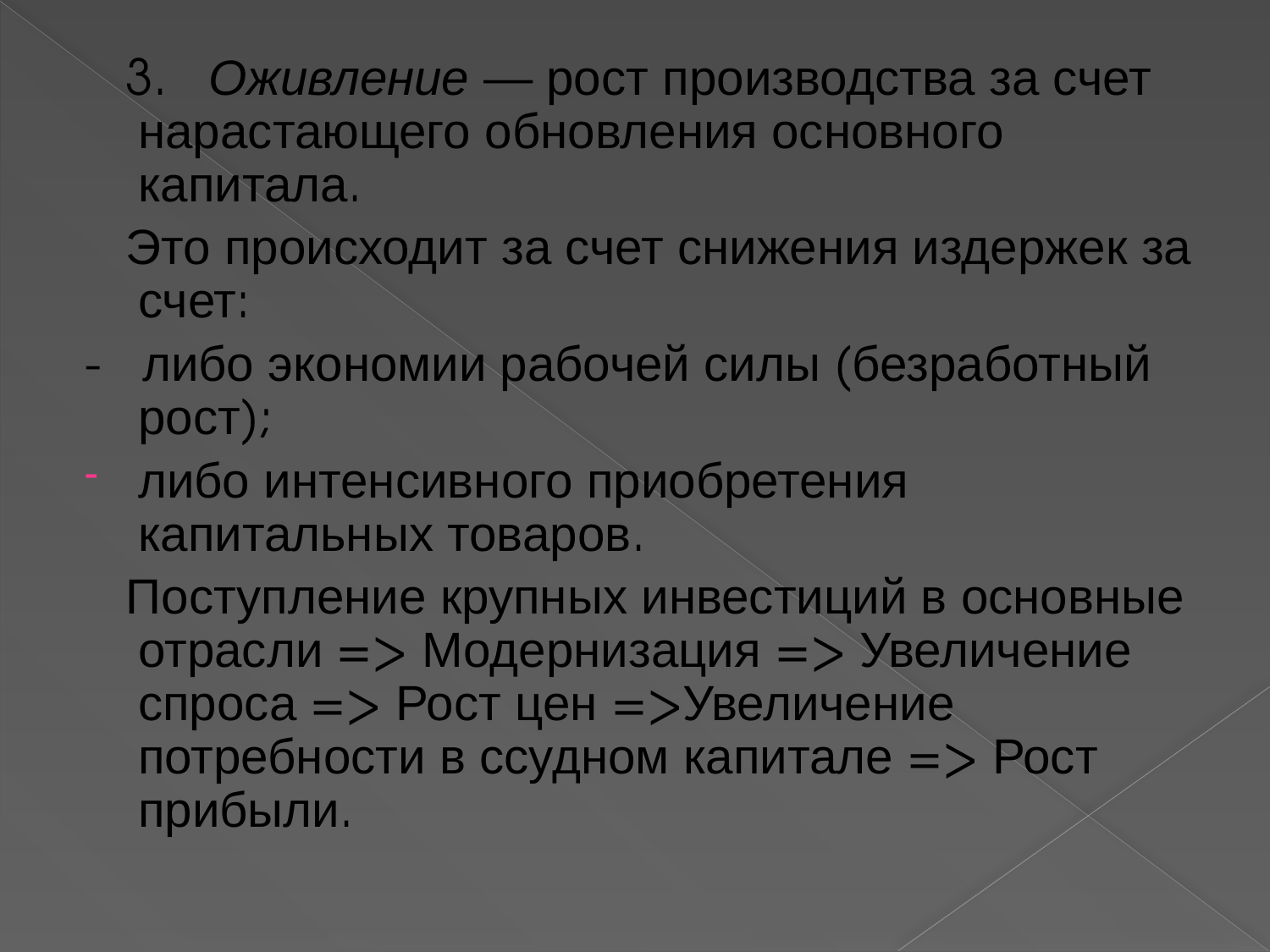

3.   Оживление — рост производства за счет нарастающего обновления основного капитала.
   Это происходит за счет снижения издержек за счет:
-   либо экономии рабочей силы (безработный рост);
либо интенсивного приобретения капитальных товаров.
   Поступление крупных инвестиций в основные отрасли => Модернизация => Увеличение спроса => Рост цен =>Увеличение потребности в ссудном капитале => Рост прибыли.